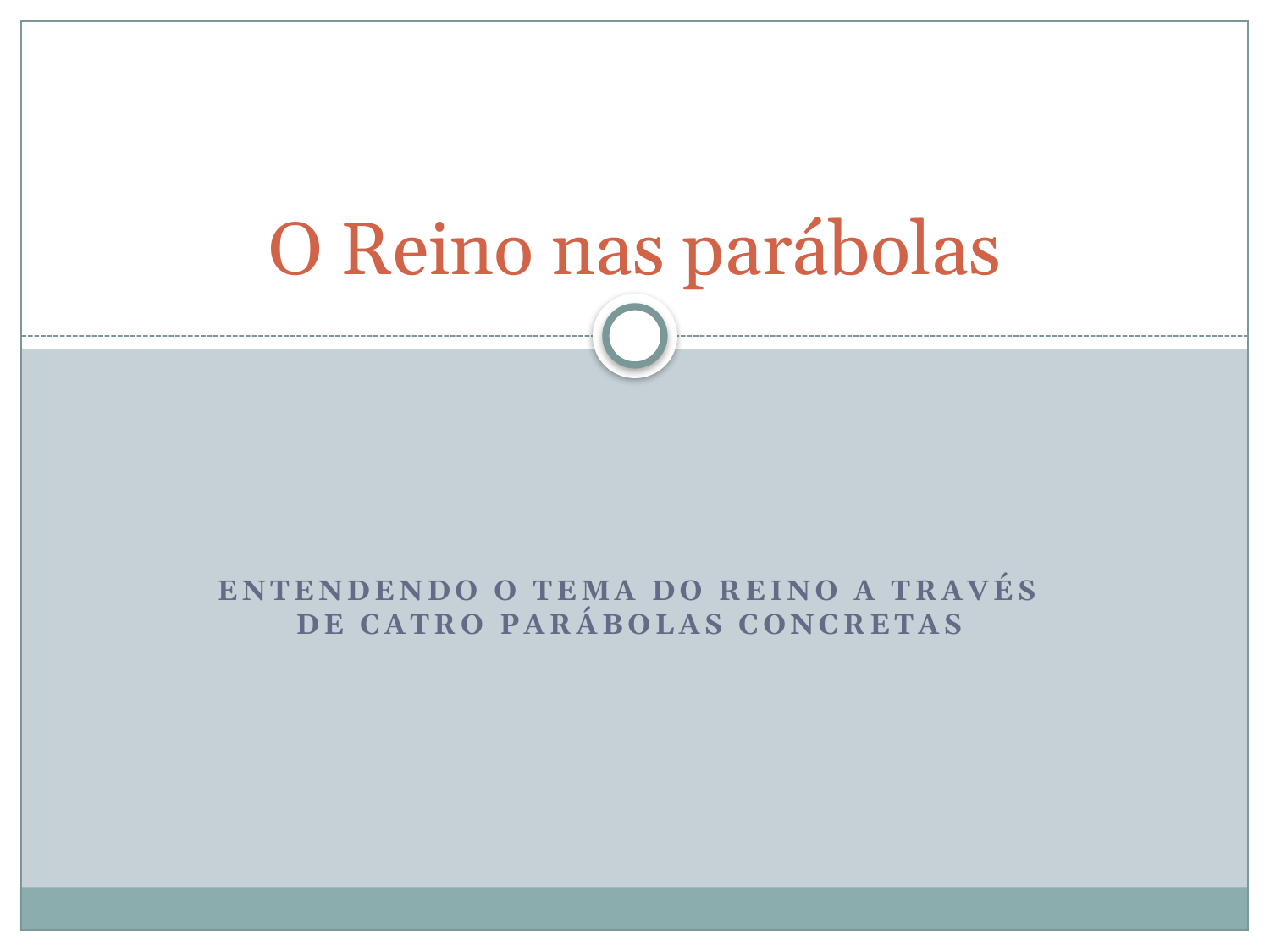

# O Reino nas parábolas
Entendendo o tema do Reino a través de catro parábolas concretas